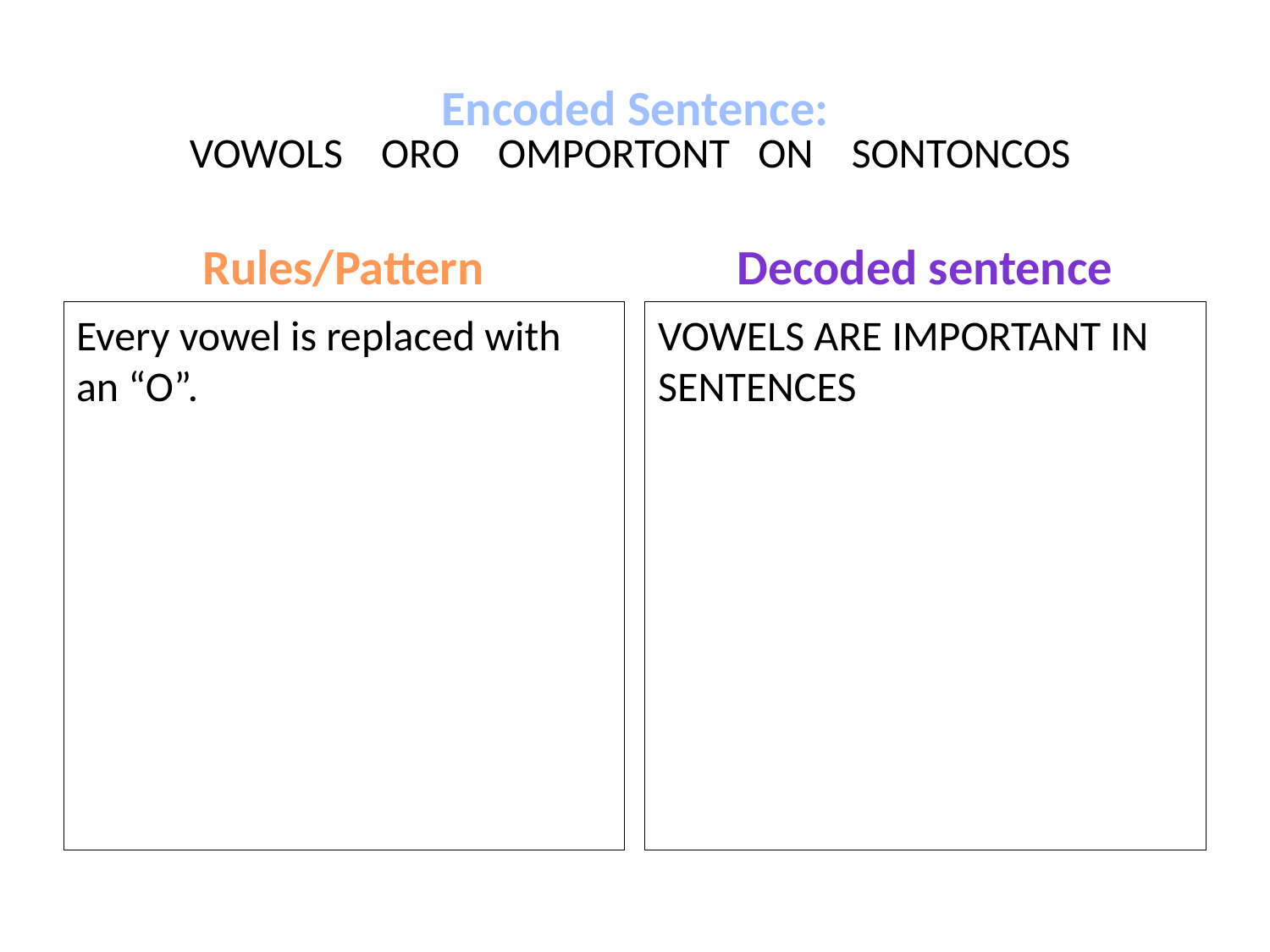

# VOWOLS    ORO    OMPORTONT   ON    SONTONCOS
Encoded Sentence:
Rules/Pattern
Decoded sentence
Every vowel is replaced with an “O”.
VOWELS ARE IMPORTANT IN SENTENCES